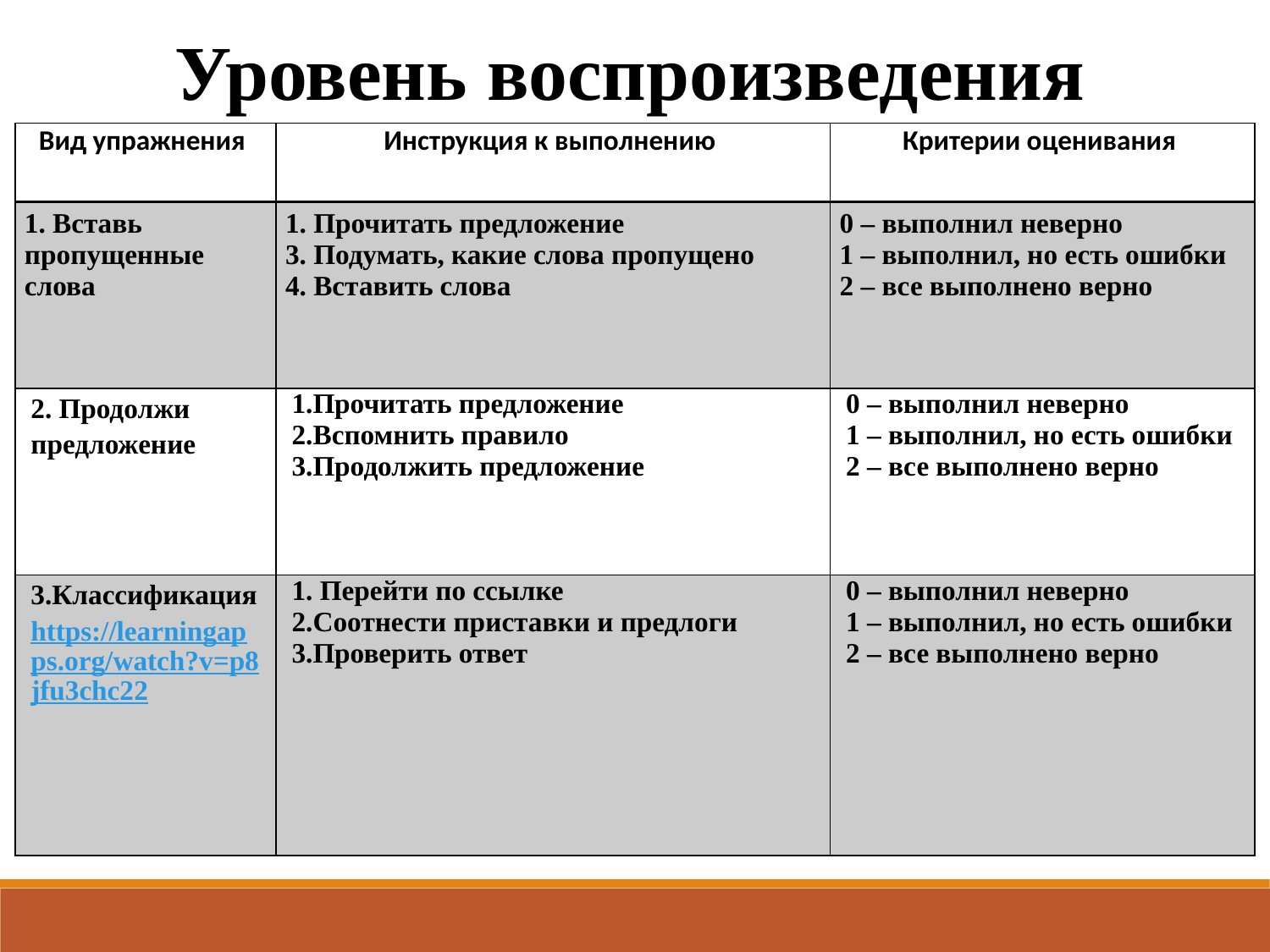

Уровень воспроизведения
| Вид упражнения | Инструкция к выполнению | Критерии оценивания |
| --- | --- | --- |
| 1. Вставь пропущенные слова | 1. Прочитать предложение 3. Подумать, какие слова пропущено 4. Вставить слова | 0 – выполнил неверно 1 – выполнил, но есть ошибки 2 – все выполнено верно |
| 2. Продолжи предложение | 1.Прочитать предложение 2.Вспомнить правило 3.Продолжить предложение | 0 – выполнил неверно 1 – выполнил, но есть ошибки 2 – все выполнено верно |
| 3.Классификация https://learningapps.org/watch?v=p8jfu3chc22 | 1. Перейти по ссылке 2.Соотнести приставки и предлоги 3.Проверить ответ | 0 – выполнил неверно 1 – выполнил, но есть ошибки 2 – все выполнено верно |